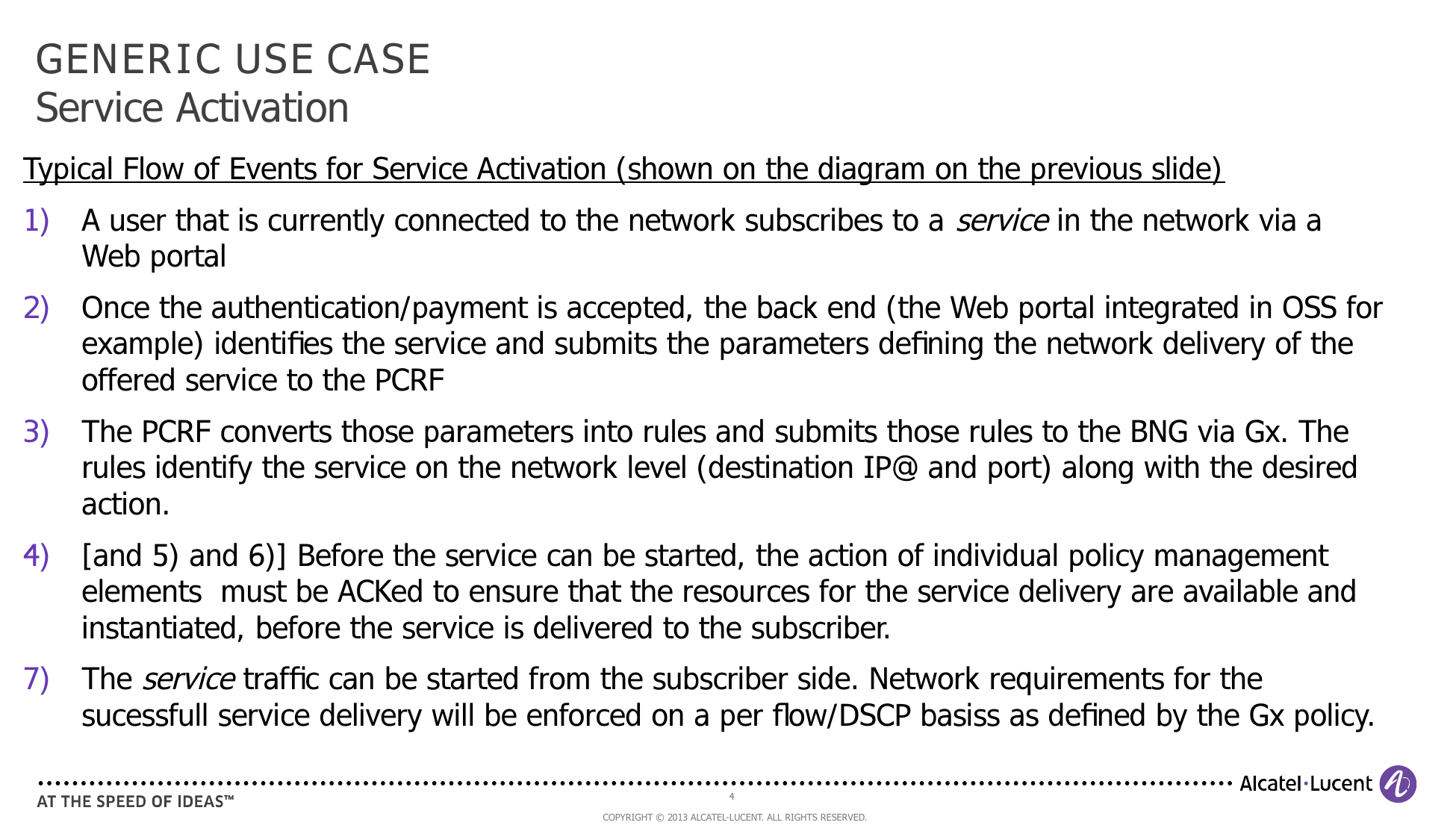

# GENERIC USE CASE Service Activation
Typical Flow of Events for Service Activation (shown on the diagram on the previous slide)
A user that is currently connected to the network subscribes to a service in the network via a Web portal
Once the authentication/payment is accepted, the back end (the Web portal integrated in OSS for example) identifies the service and submits the parameters defining the network delivery of the offered service to the PCRF
The PCRF converts those parameters into rules and submits those rules to the BNG via Gx. The rules identify the service on the network level (destination IP@ and port) along with the desired action.
[and 5) and 6)] Before the service can be started, the action of individual policy management elements  must be ACKed to ensure that the resources for the service delivery are available and instantiated, before the service is delivered to the subscriber.
The service traffic can be started from the subscriber side. Network requirements for the sucessfull service delivery will be enforced on a per flow/DSCP basiss as defined by the Gx policy.